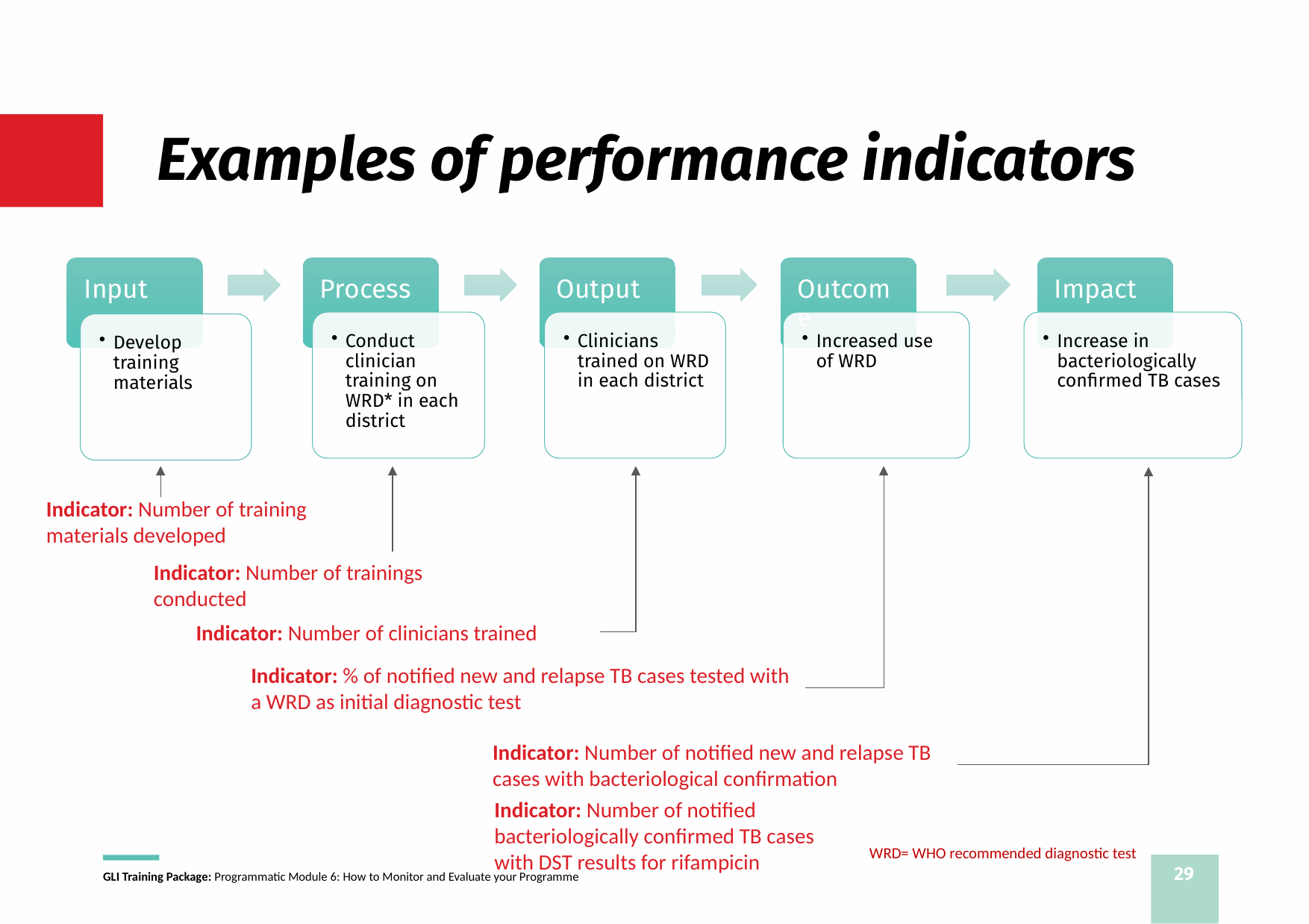

Input
Develop training materials

Process
Conduct clinician training on WRD* in each district

Output
Clinicians trained on WRD in each district

Outcome
Increased use of WRD

Impact
Increase in bacteriologically confirmed TB cases
# Examples of performance indicators
Indicator: Number of training materials developed
Indicator: Number of trainings conducted
Indicator: Number of clinicians trained
Indicator: % of notified new and relapse TB cases tested with a WRD as initial diagnostic test
Indicator: Number of notified new and relapse TB cases with bacteriological confirmation
Indicator: Number of notified bacteriologically confirmed TB cases with DST results for rifampicin
WRD= WHO recommended diagnostic test